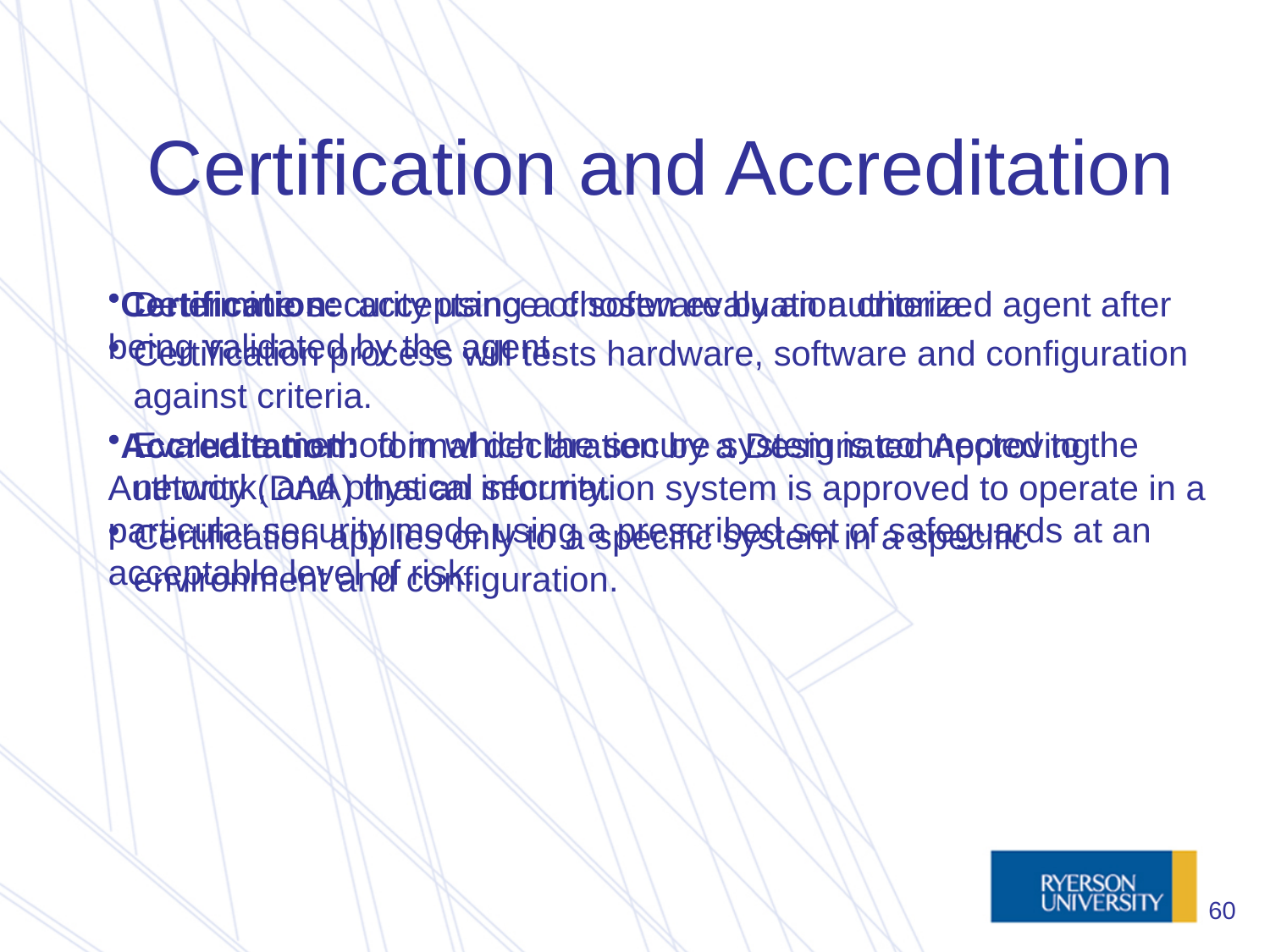

# Certification and Accreditation
Determine security using a chosen evaluation criteria.
Certification process will tests hardware, software and configuration against criteria.
Evaluate method in which the secure system is connected to the network, and physical security.
Certification applies only to a specific system in a specific environment and configuration.

Certification:  acceptance of software by an authorized agent after being validated by the agent.

Accreditation:  formal declaration by a Designated Approving Authority (DAA) that an information system is approved to operate in a particular security mode using a prescribed set of safeguards at an acceptable level of risk.
60